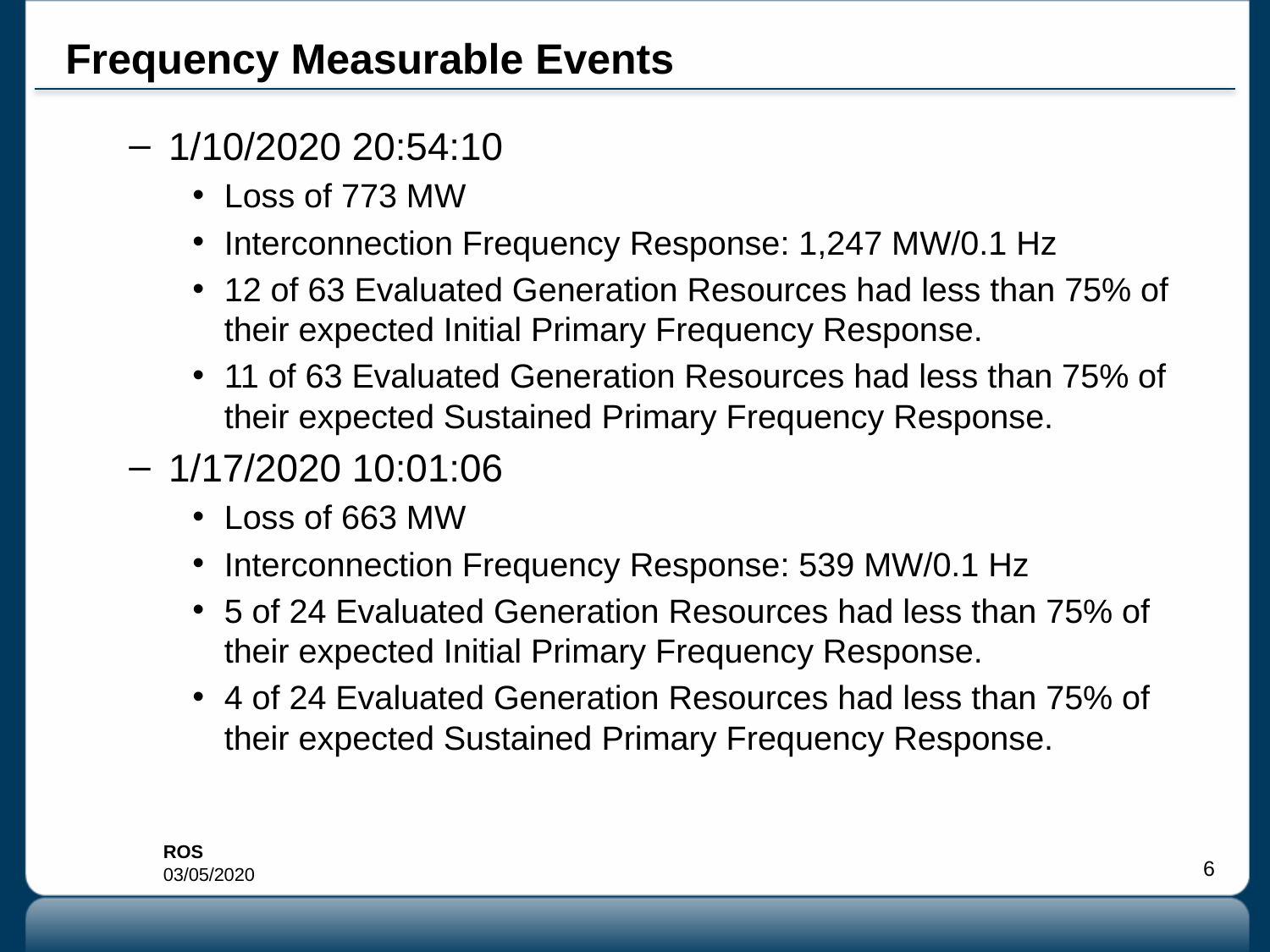

# Frequency Measurable Events
1/10/2020 20:54:10
Loss of 773 MW
Interconnection Frequency Response: 1,247 MW/0.1 Hz
12 of 63 Evaluated Generation Resources had less than 75% of their expected Initial Primary Frequency Response.
11 of 63 Evaluated Generation Resources had less than 75% of their expected Sustained Primary Frequency Response.
1/17/2020 10:01:06
Loss of 663 MW
Interconnection Frequency Response: 539 MW/0.1 Hz
5 of 24 Evaluated Generation Resources had less than 75% of their expected Initial Primary Frequency Response.
4 of 24 Evaluated Generation Resources had less than 75% of their expected Sustained Primary Frequency Response.